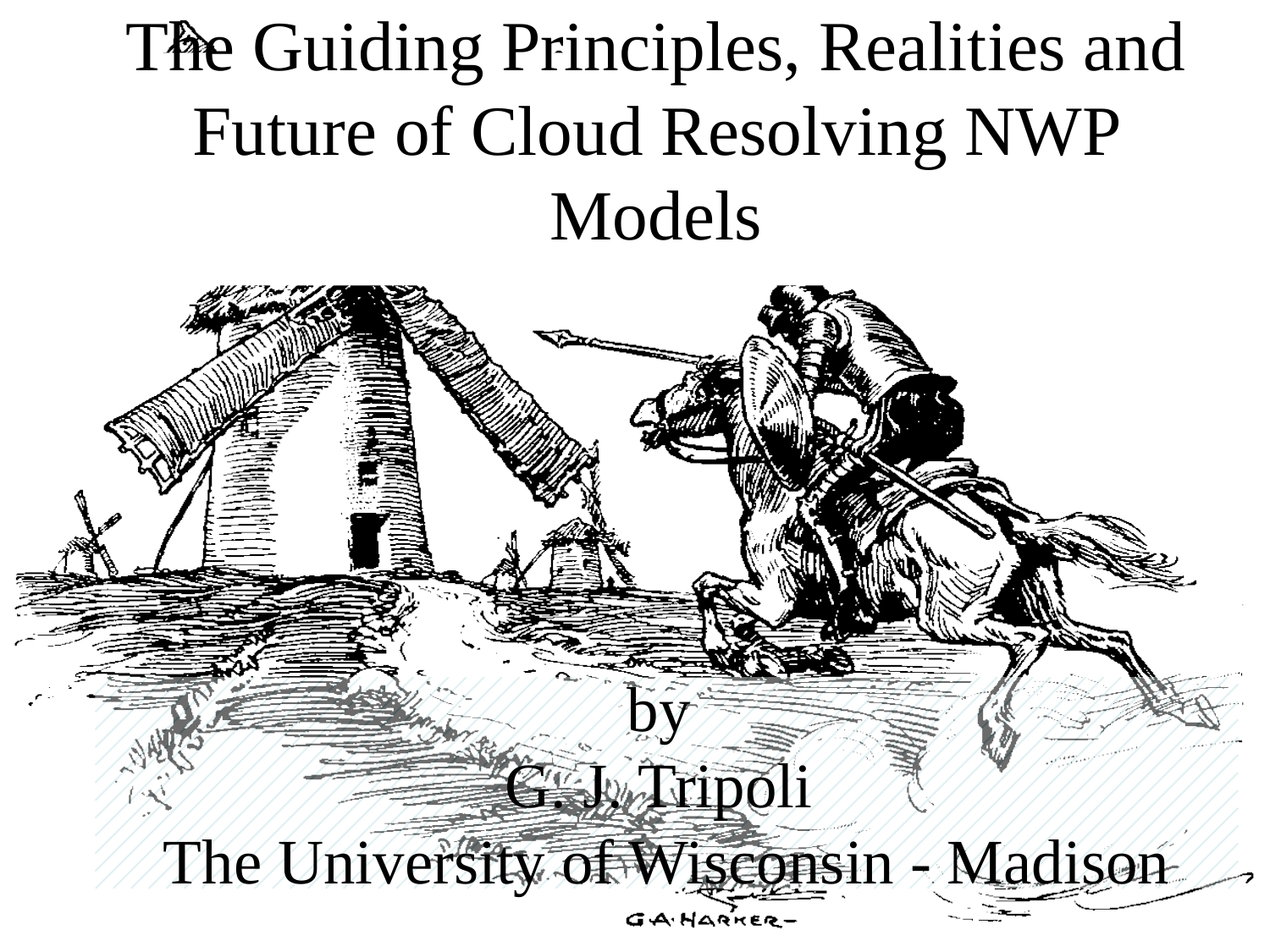

# The Guiding Principles, Realities and Future of Cloud Resolving NWP Models
by
G. J. Tripoli
The University of Wisconsin - Madison